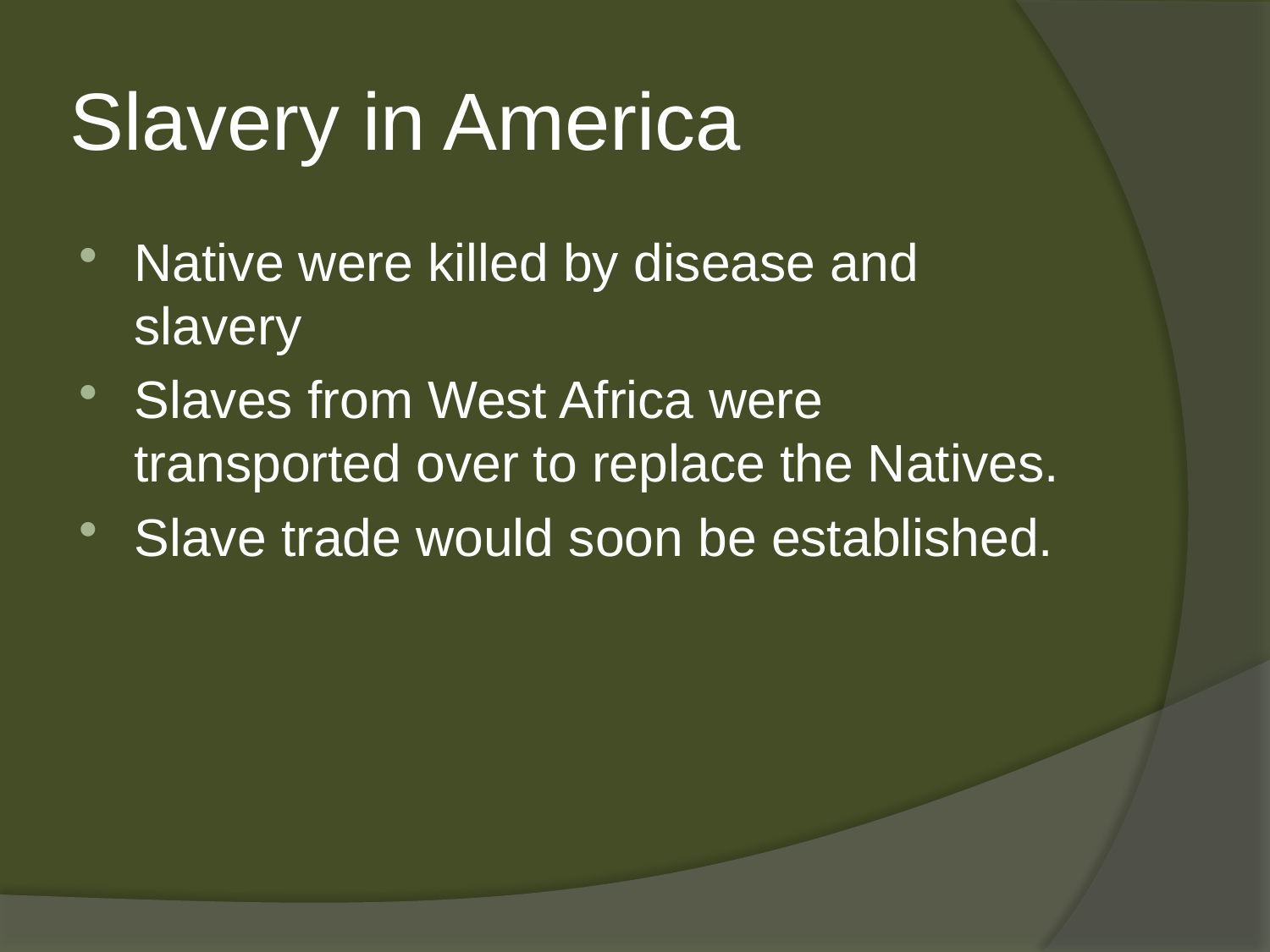

# Slavery in America
Native were killed by disease and slavery
Slaves from West Africa were transported over to replace the Natives.
Slave trade would soon be established.